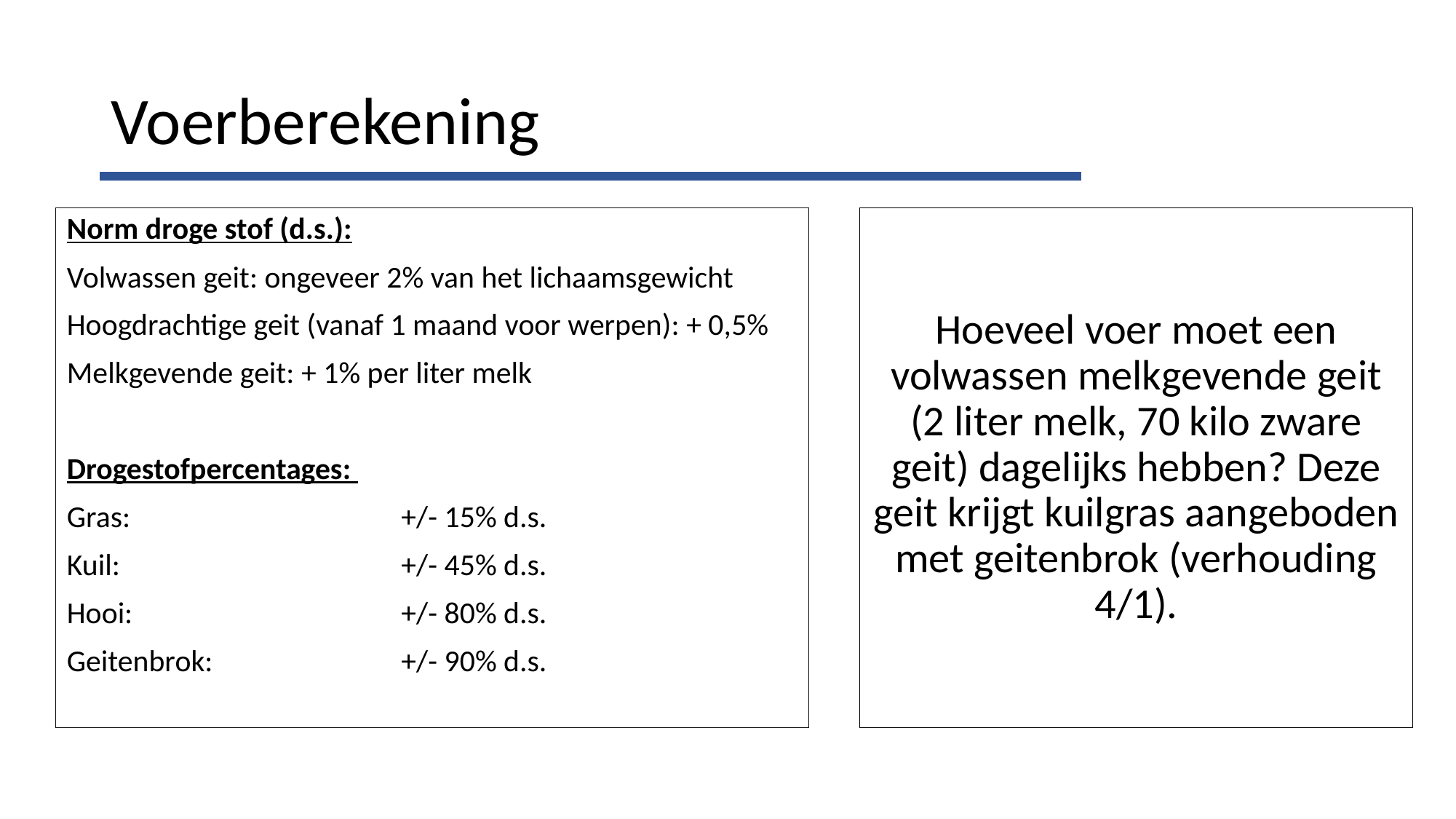

# Voerberekening
Norm droge stof (d.s.):
Volwassen geit: ongeveer 2% van het lichaamsgewicht
Hoogdrachtige geit (vanaf 1 maand voor werpen): + 0,5%
Melkgevende geit: + 1% per liter melk

Drogestofpercentages:
Gras:			 +/- 15% d.s.
Kuil:			 +/- 45% d.s.
Hooi:			 +/- 80% d.s.
Geitenbrok:	 	 +/- 90% d.s.
Hoeveel voer moet een volwassen melkgevende geit (2 liter melk, 70 kilo zware geit) dagelijks hebben? Deze geit krijgt kuilgras aangeboden met geitenbrok (verhouding 4/1).